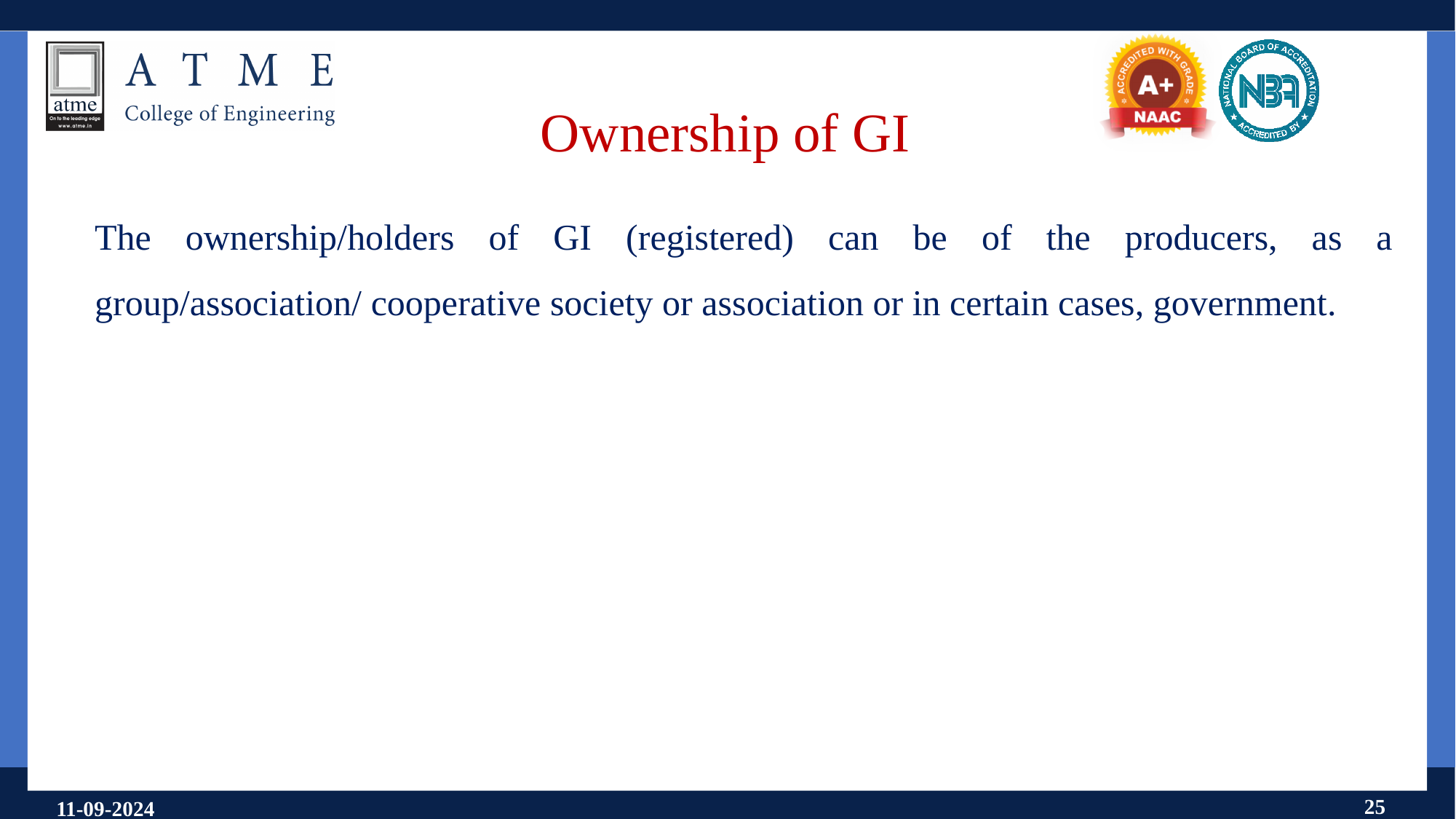

# Ownership of GI
The ownership/holders of GI (registered) can be of the producers, as a group/association/ cooperative society or association or in certain cases, government.
25
11-09-2024